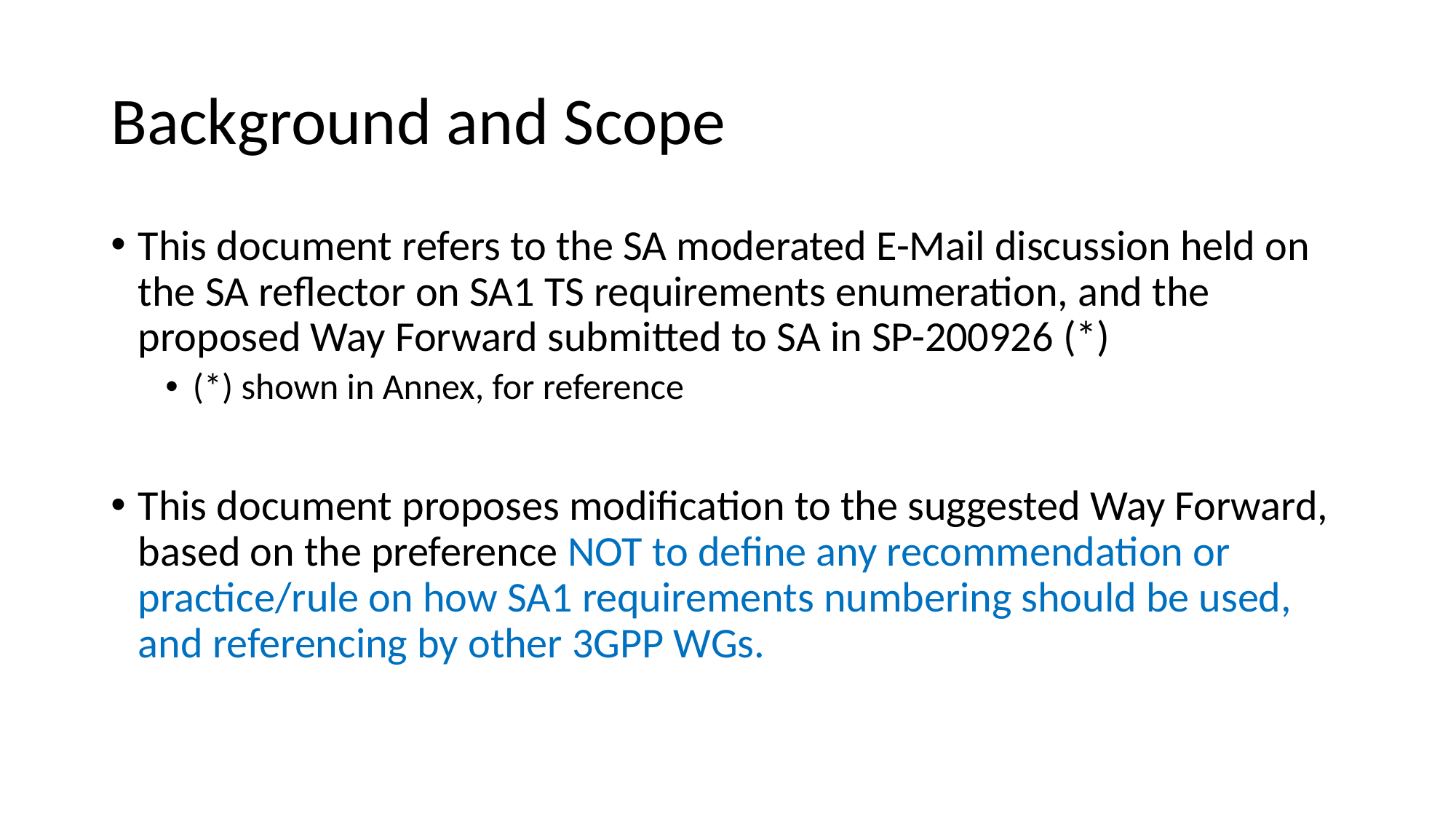

# Background and Scope
This document refers to the SA moderated E-Mail discussion held on the SA reflector on SA1 TS requirements enumeration, and the proposed Way Forward submitted to SA in SP-200926 (*)
(*) shown in Annex, for reference

This document proposes modification to the suggested Way Forward, based on the preference NOT to define any recommendation or practice/rule on how SA1 requirements numbering should be used, and referencing by other 3GPP WGs.